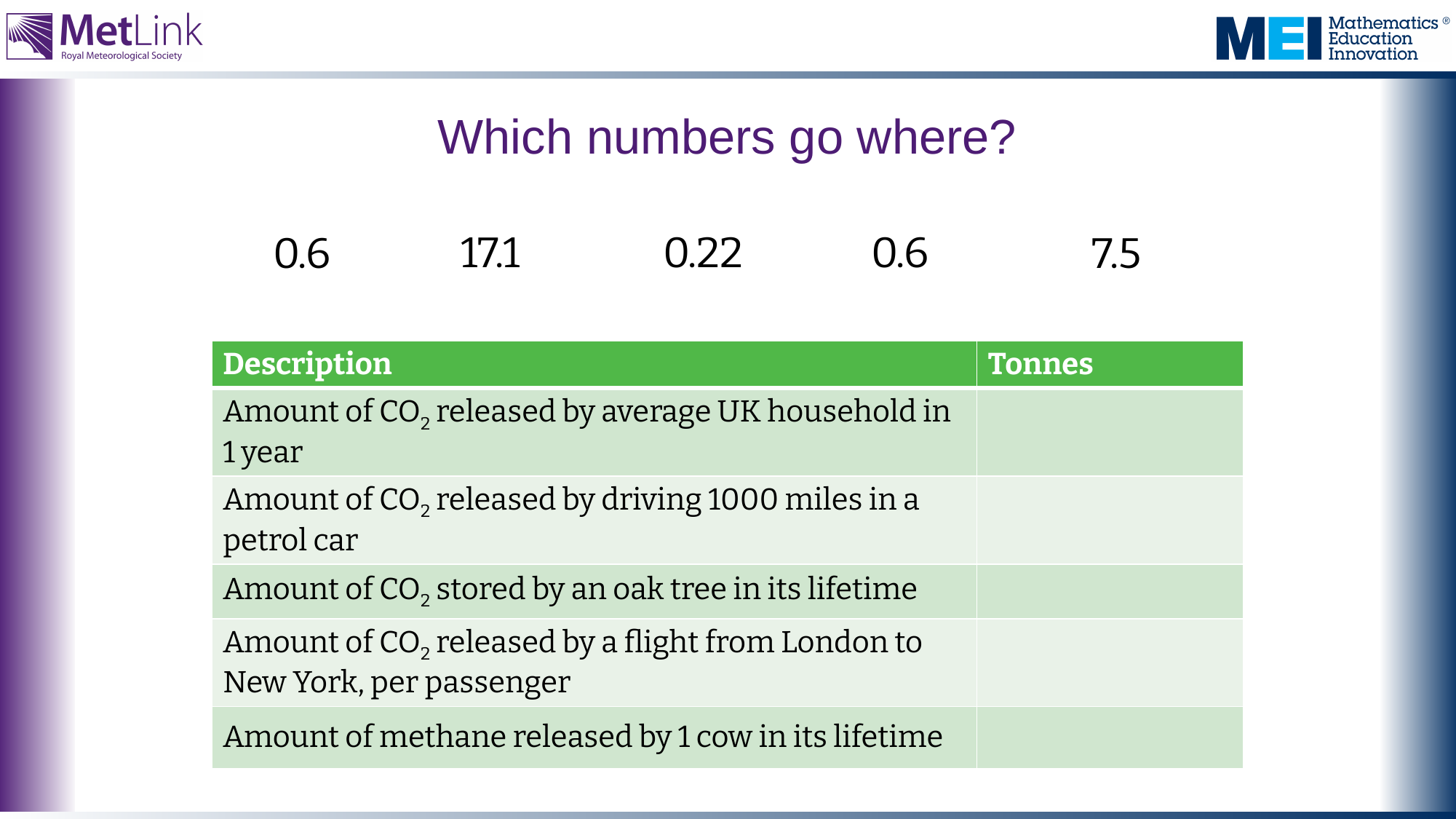

# Which numbers go where?
17.1
0.22
0.6
0.6
7.5
| Description | Tonnes |
| --- | --- |
| Amount of CO2 released by average UK household in 1 year |  |
| Amount of CO2 released by driving 1000 miles in a petrol car |  |
| Amount of CO2 stored by an oak tree in its lifetime |  |
| Amount of CO2 released by a flight from London to New York, per passenger |  |
| Amount of methane released by 1 cow in its lifetime |  |